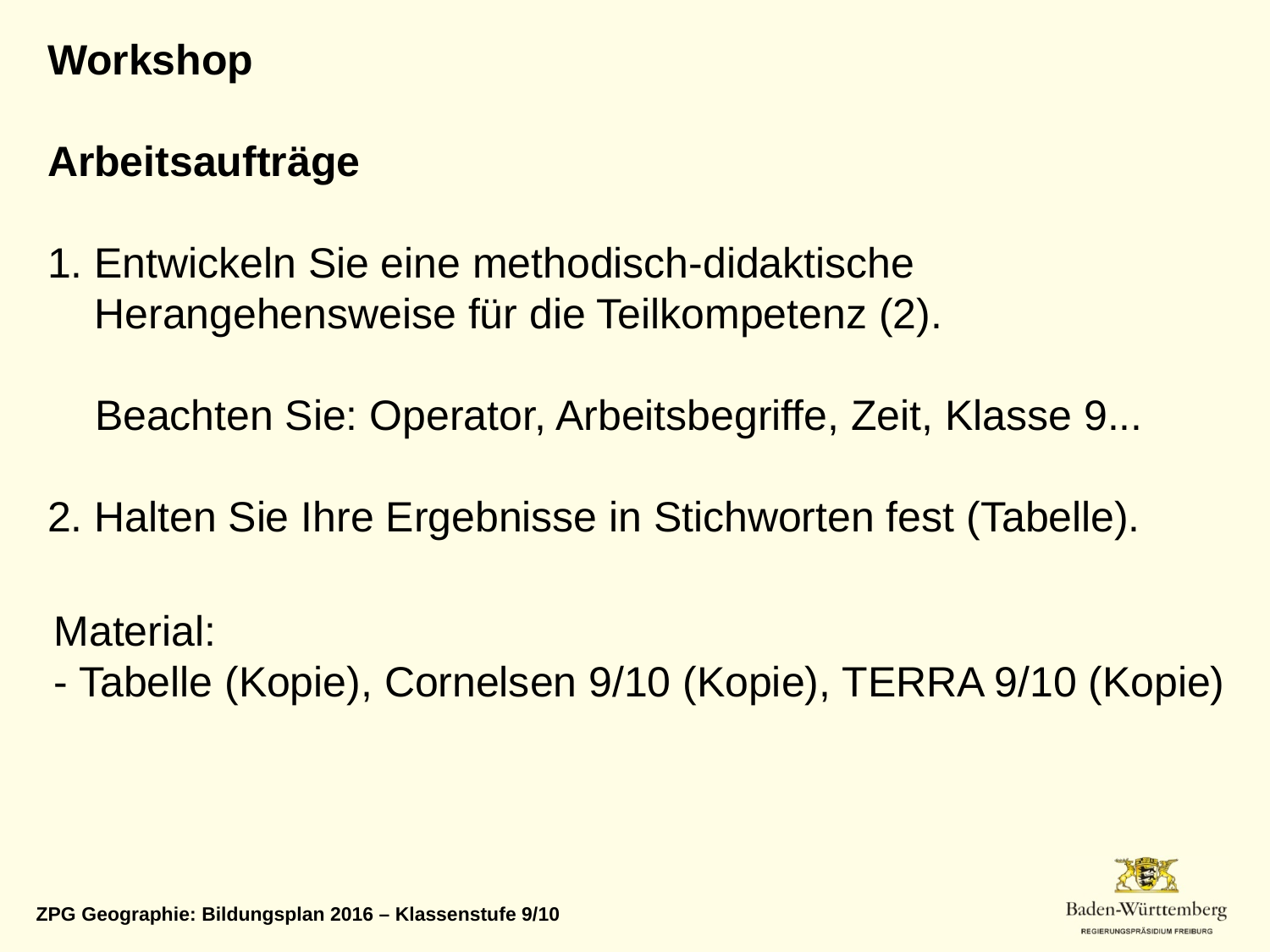

Workshop

Arbeitsaufträge

1. Entwickeln Sie eine methodisch-didaktische
    Herangehensweise für die Teilkompetenz (2).

    Beachten Sie: Operator, Arbeitsbegriffe, Zeit, Klasse 9...
2. Halten Sie Ihre Ergebnisse in Stichworten fest (Tabelle).
Material:
- Tabelle (Kopie), Cornelsen 9/10 (Kopie), TERRA 9/10 (Kopie)